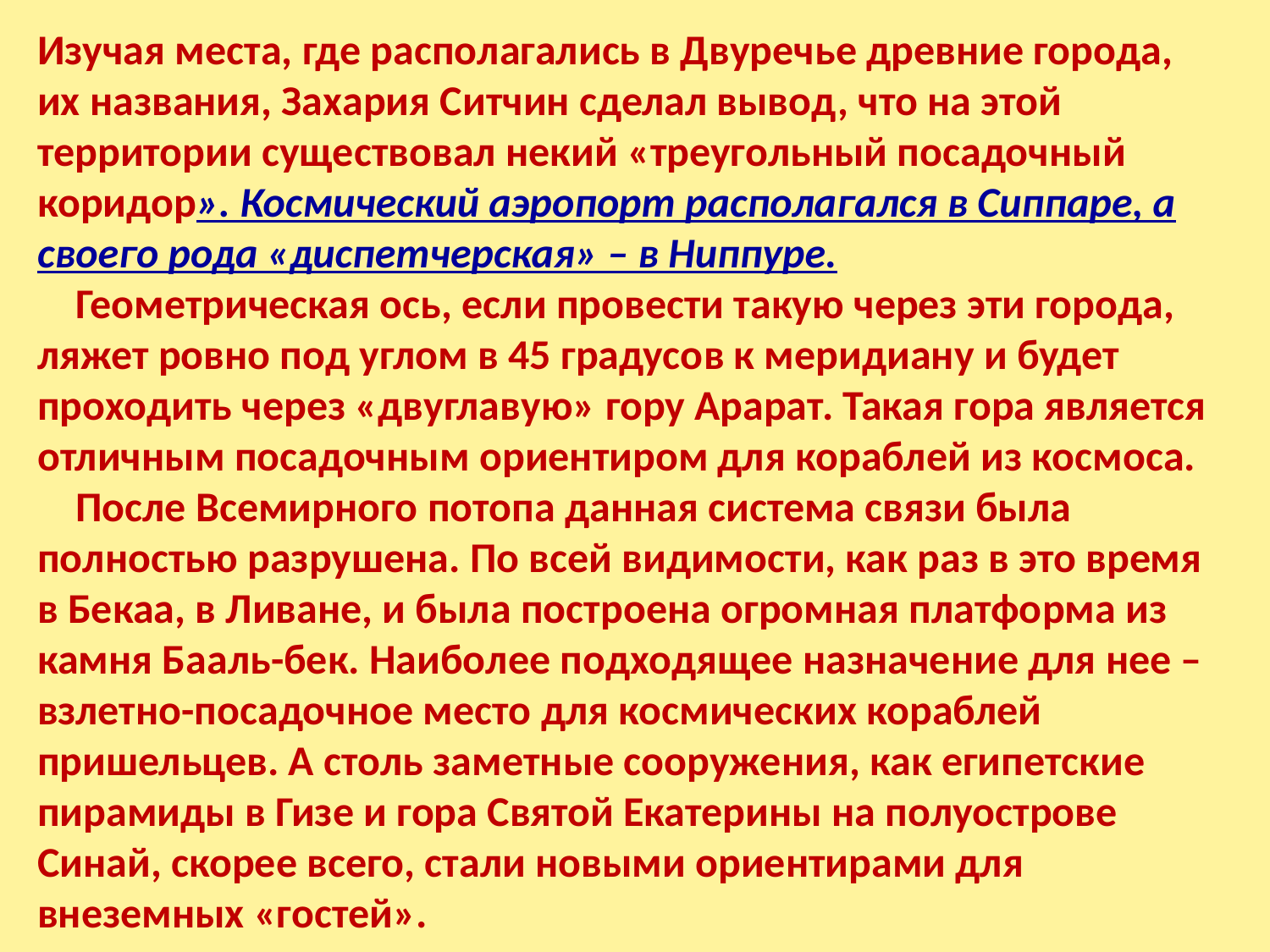

Изучая места, где располагались в Двуречье древние города, их названия, Захария Ситчин сделал вывод, что на этой территории существовал некий «треугольный посадочный коридор». Космический аэропорт располагался в Сиппаре, а своего рода «диспетчерская» – в Ниппуре.
    Геометрическая ось, если провести такую через эти города, ляжет ровно под углом в 45 градусов к меридиану и будет проходить через «двуглавую» гору Арарат. Такая гора является отличным посадочным ориентиром для кораблей из космоса.
    После Всемирного потопа данная система связи была полностью разрушена. По всей видимости, как раз в это время в Бекаа, в Ливане, и была построена огромная платформа из камня Бааль-бек. Наиболее подходящее назначение для нее – взлетно-посадочное место для космических кораблей пришельцев. А столь заметные сооружения, как египетские пирамиды в Гизе и гора Святой Екатерины на полуострове Синай, скорее всего, стали новыми ориентирами для внеземных «гостей».